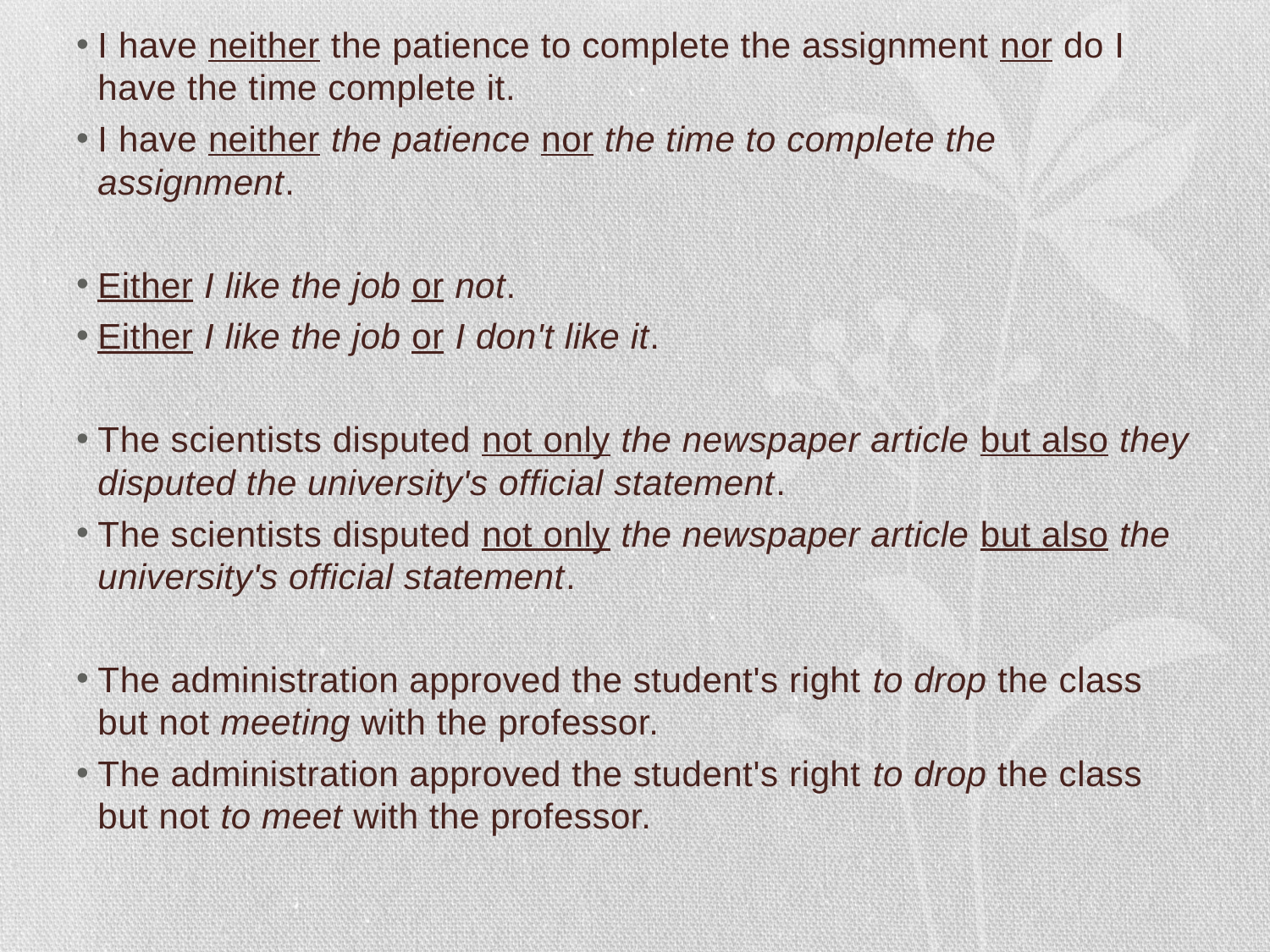

#
I have neither the patience to complete the assignment nor do I have the time complete it.
I have neither the patience nor the time to complete the assignment.

Either I like the job or not.
Either I like the job or I don't like it.

The scientists disputed not only the newspaper article but also they disputed the university's official statement.
The scientists disputed not only the newspaper article but also the university's official statement.

The administration approved the student's right to drop the class but not meeting with the professor.
The administration approved the student's right to drop the class but not to meet with the professor.